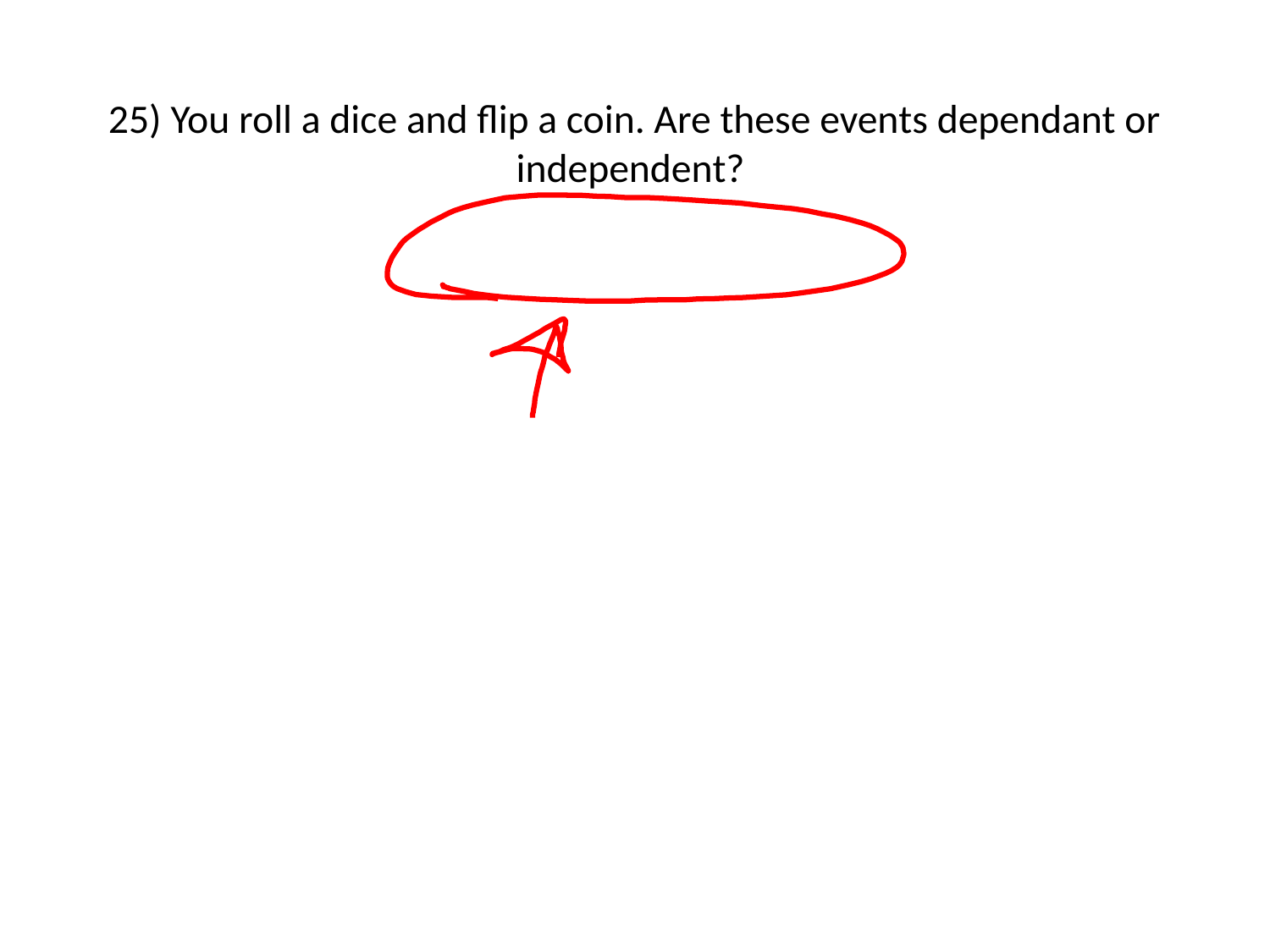

# 25) You roll a dice and flip a coin. Are these events dependant or independent?